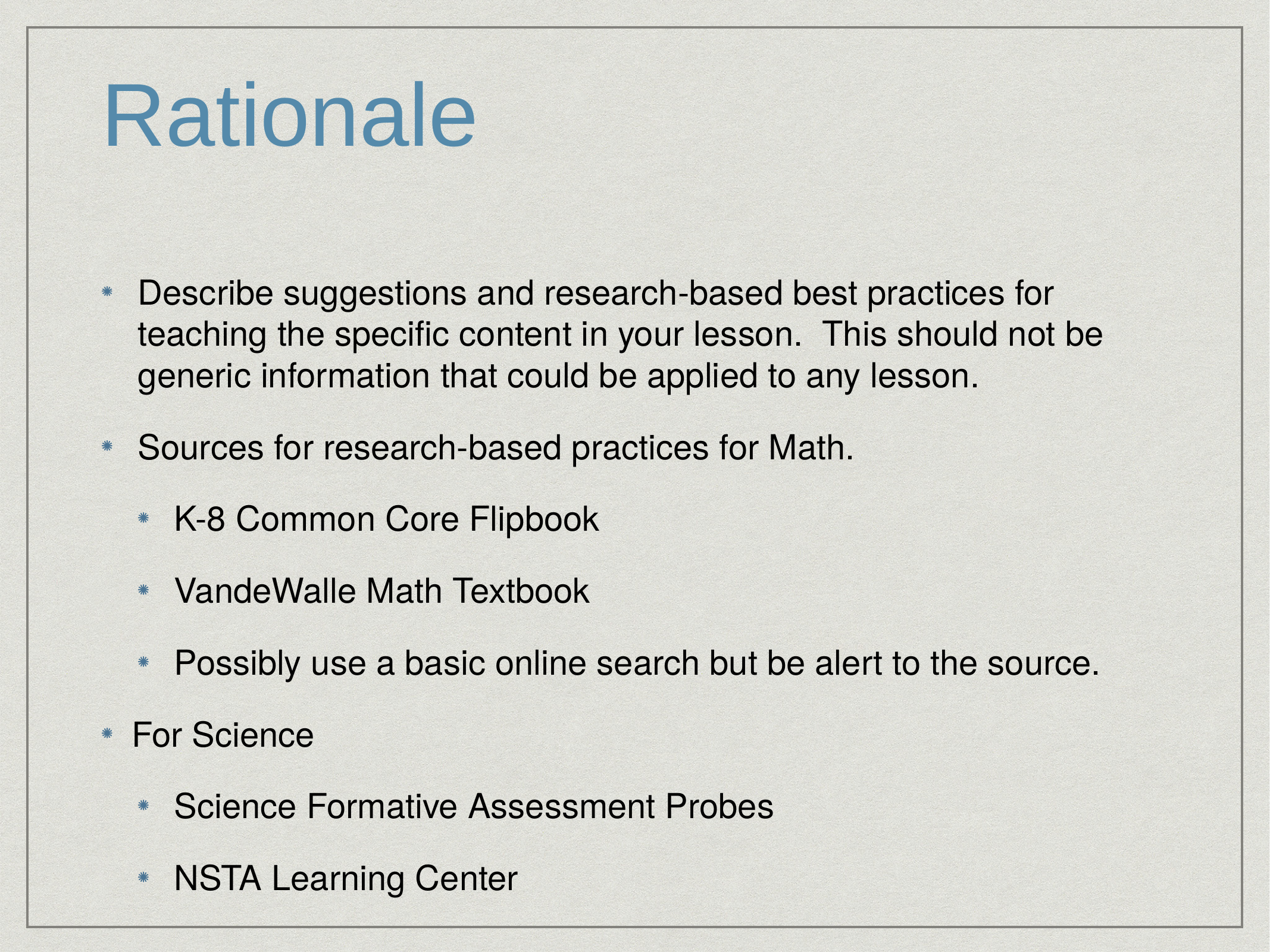

# Rationale
Describe suggestions and research-based best practices for teaching the specific content in your lesson.  This should not be generic information that could be applied to any lesson.
Sources for research-based practices for Math.
K-8 Common Core Flipbook
VandeWalle Math Textbook
Possibly use a basic online search but be alert to the source.
For Science
Science Formative Assessment Probes
NSTA Learning Center